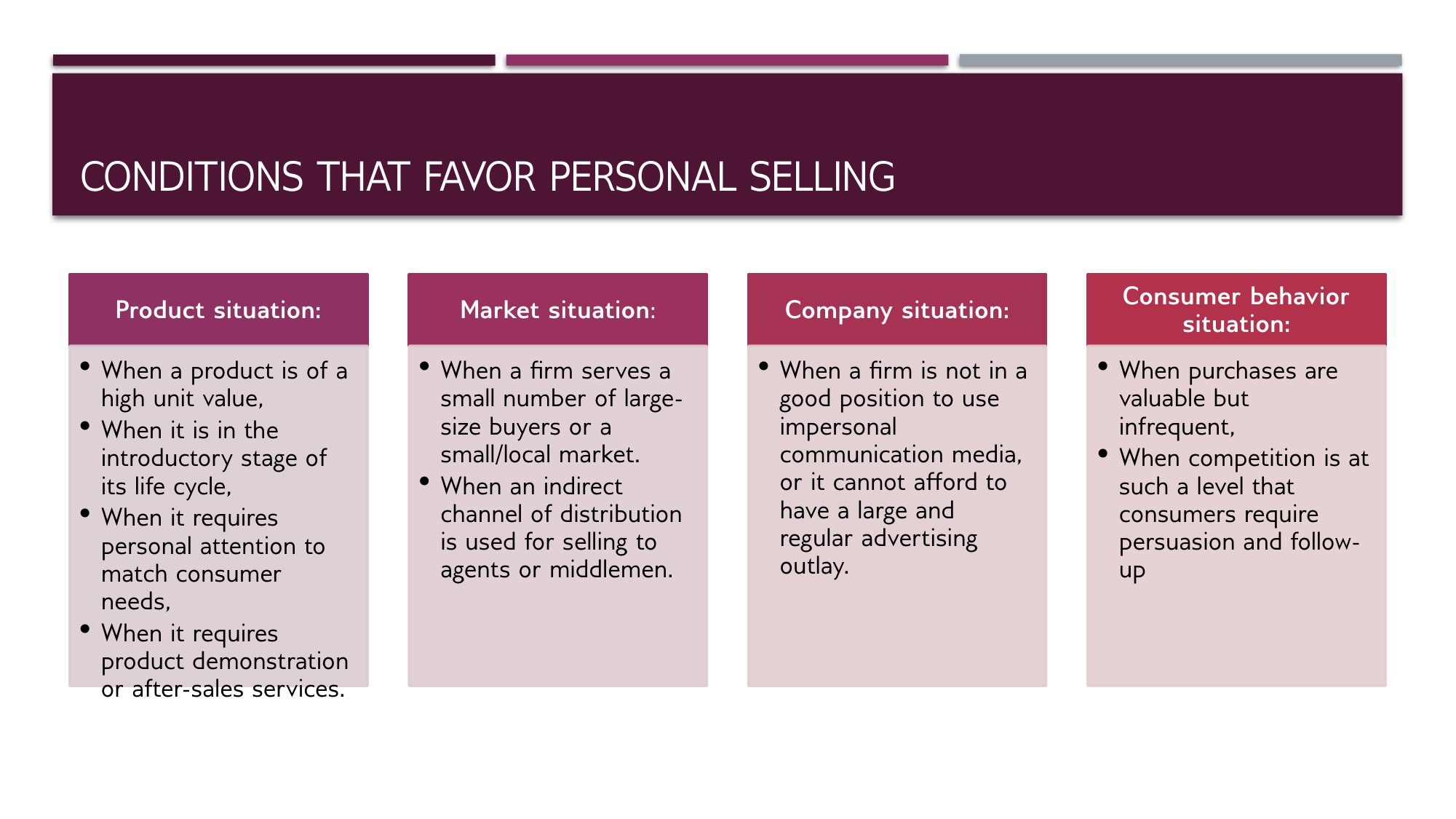

# Conditions that favor Personal selling
Product situation:
When a product is of a high unit value,
When it is in the introductory stage of its life cycle,
When it requires personal attention to match consumer needs,
When it requires product demonstration or after-sales services.
Market situation:
When a firm serves a small number of large-size buyers or a small/local market.
When an indirect channel of distribution is used for selling to agents or middlemen.
Company situation:
When a firm is not in a good position to use impersonal communication media, or it cannot afford to have a large and regular advertising outlay.
Consumer behavior situation:
When purchases are valuable but infrequent,
When competition is at such a level that consumers require persuasion and follow-up